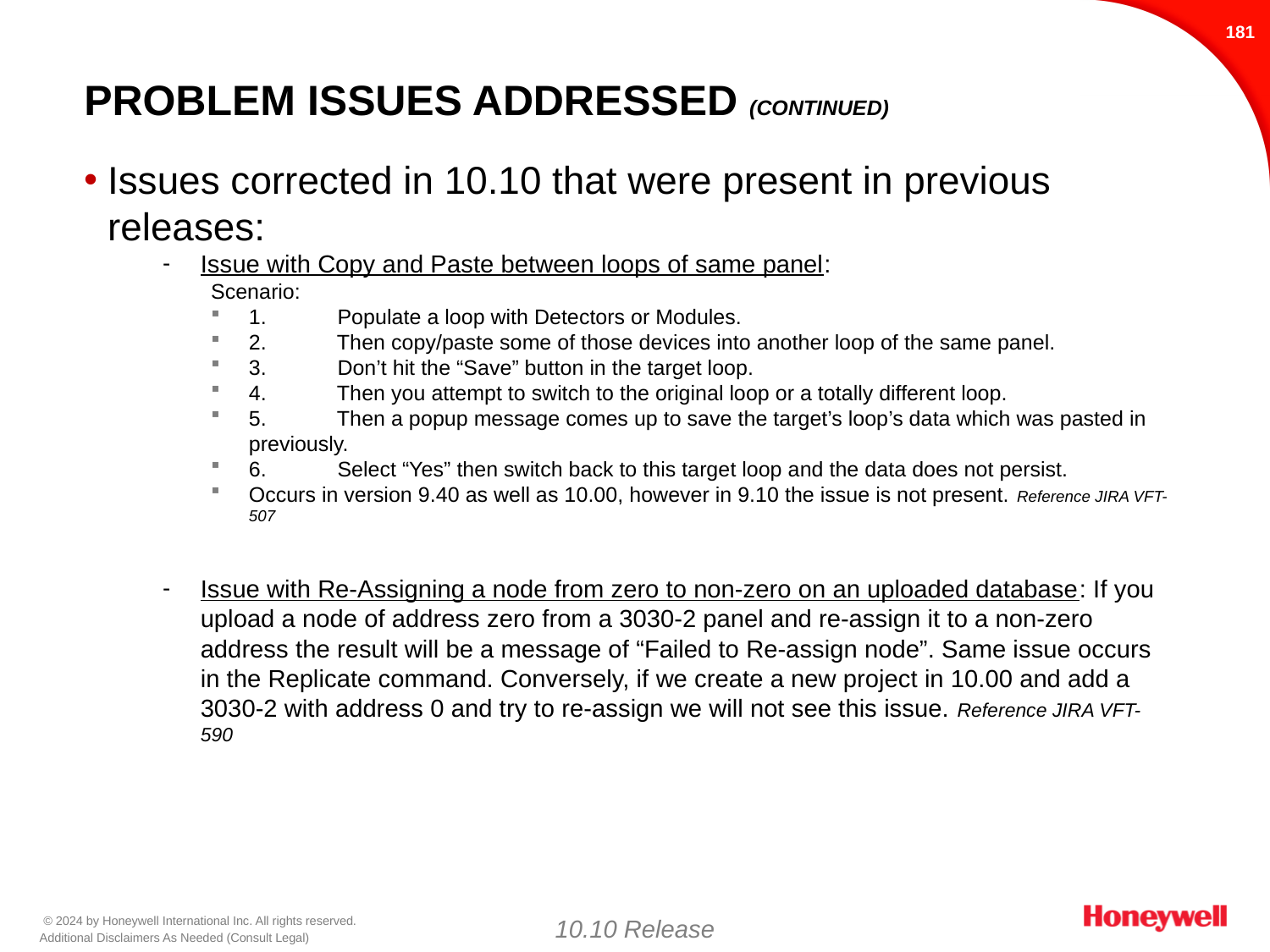

181
# Problem issues addressed (continued)
Issues corrected in 10.10 that were present in previous releases:
Issue with Copy and Paste between loops of same panel:
Scenario:
1.            Populate a loop with Detectors or Modules.
2.            Then copy/paste some of those devices into another loop of the same panel.
3.            Don’t hit the “Save” button in the target loop.
4.            Then you attempt to switch to the original loop or a totally different loop.
5.            Then a popup message comes up to save the target’s loop’s data which was pasted in previously.
6.            Select “Yes” then switch back to this target loop and the data does not persist.
Occurs in version 9.40 as well as 10.00, however in 9.10 the issue is not present. Reference JIRA VFT-507

Issue with Re-Assigning a node from zero to non-zero on an uploaded database: If you upload a node of address zero from a 3030-2 panel and re-assign it to a non-zero address the result will be a message of “Failed to Re-assign node”. Same issue occurs in the Replicate command. Conversely, if we create a new project in 10.00 and add a 3030-2 with address 0 and try to re-assign we will not see this issue. Reference JIRA VFT-590

10.10 Release